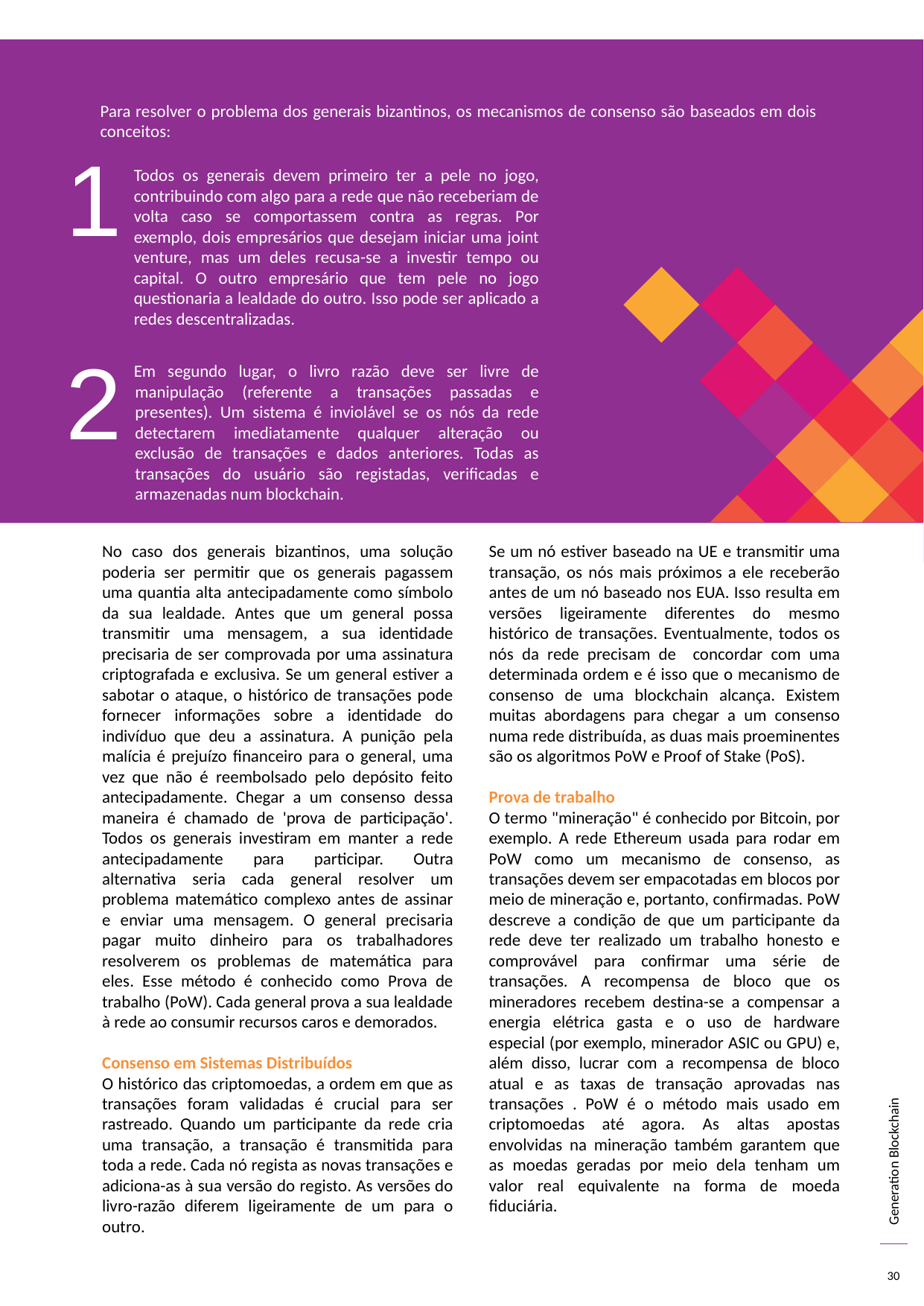

Para resolver o problema dos generais bizantinos, os mecanismos de consenso são baseados em dois conceitos:
1
Todos os generais devem primeiro ter a pele no jogo, contribuindo com algo para a rede que não receberiam de volta caso se comportassem contra as regras. Por exemplo, dois empresários que desejam iniciar uma joint venture, mas um deles recusa-se a investir tempo ou capital. O outro empresário que tem pele no jogo questionaria a lealdade do outro. Isso pode ser aplicado a redes descentralizadas.

2
Em segundo lugar, o livro razão deve ser livre de manipulação (referente a transações passadas e presentes). Um sistema é inviolável se os nós da rede detectarem imediatamente qualquer alteração ou exclusão de transações e dados anteriores. Todas as transações do usuário são registadas, verificadas e armazenadas num blockchain.

No caso dos generais bizantinos, uma solução poderia ser permitir que os generais pagassem uma quantia alta antecipadamente como símbolo da sua lealdade. Antes que um general possa transmitir uma mensagem, a sua identidade precisaria de ser comprovada por uma assinatura criptografada e exclusiva. Se um general estiver a sabotar o ataque, o histórico de transações pode fornecer informações sobre a identidade do indivíduo que deu a assinatura. A punição pela malícia é prejuízo financeiro para o general, uma vez que não é reembolsado pelo depósito feito antecipadamente. Chegar a um consenso dessa maneira é chamado de 'prova de participação'. Todos os generais investiram em manter a rede antecipadamente para participar. Outra alternativa seria cada general resolver um problema matemático complexo antes de assinar e enviar uma mensagem. O general precisaria pagar muito dinheiro para os trabalhadores resolverem os problemas de matemática para eles. Esse método é conhecido como Prova de trabalho (PoW). Cada general prova a sua lealdade à rede ao consumir recursos caros e demorados.

Consenso em Sistemas Distribuídos
O histórico das criptomoedas, a ordem em que as transações foram validadas é crucial para ser rastreado. Quando um participante da rede cria uma transação, a transação é transmitida para toda a rede. Cada nó regista as novas transações e adiciona-as à sua versão do registo. As versões do livro-razão diferem ligeiramente de um para o outro.

Se um nó estiver baseado na UE e transmitir uma transação, os nós mais próximos a ele receberão antes de um nó baseado nos EUA. Isso resulta em versões ligeiramente diferentes do mesmo histórico de transações. Eventualmente, todos os nós da rede precisam de  concordar com uma determinada ordem e é isso que o mecanismo de consenso de uma blockchain alcança. Existem muitas abordagens para chegar a um consenso numa rede distribuída, as duas mais proeminentes são os algoritmos PoW e Proof of Stake (PoS).

Prova de trabalho
O termo "mineração" é conhecido por Bitcoin, por exemplo. A rede Ethereum usada para rodar em PoW como um mecanismo de consenso, as transações devem ser empacotadas em blocos por meio de mineração e, portanto, confirmadas. PoW descreve a condição de que um participante da rede deve ter realizado um trabalho honesto e comprovável para confirmar uma série de transações. A recompensa de bloco que os mineradores recebem destina-se a compensar a energia elétrica gasta e o uso de hardware especial (por exemplo, minerador ASIC ou GPU) e, além disso, lucrar com a recompensa de bloco atual e as taxas de transação aprovadas nas transações . PoW é o método mais usado em criptomoedas até agora. As altas apostas envolvidas na mineração também garantem que as moedas geradas por meio dela tenham um valor real equivalente na forma de moeda fiduciária.

30